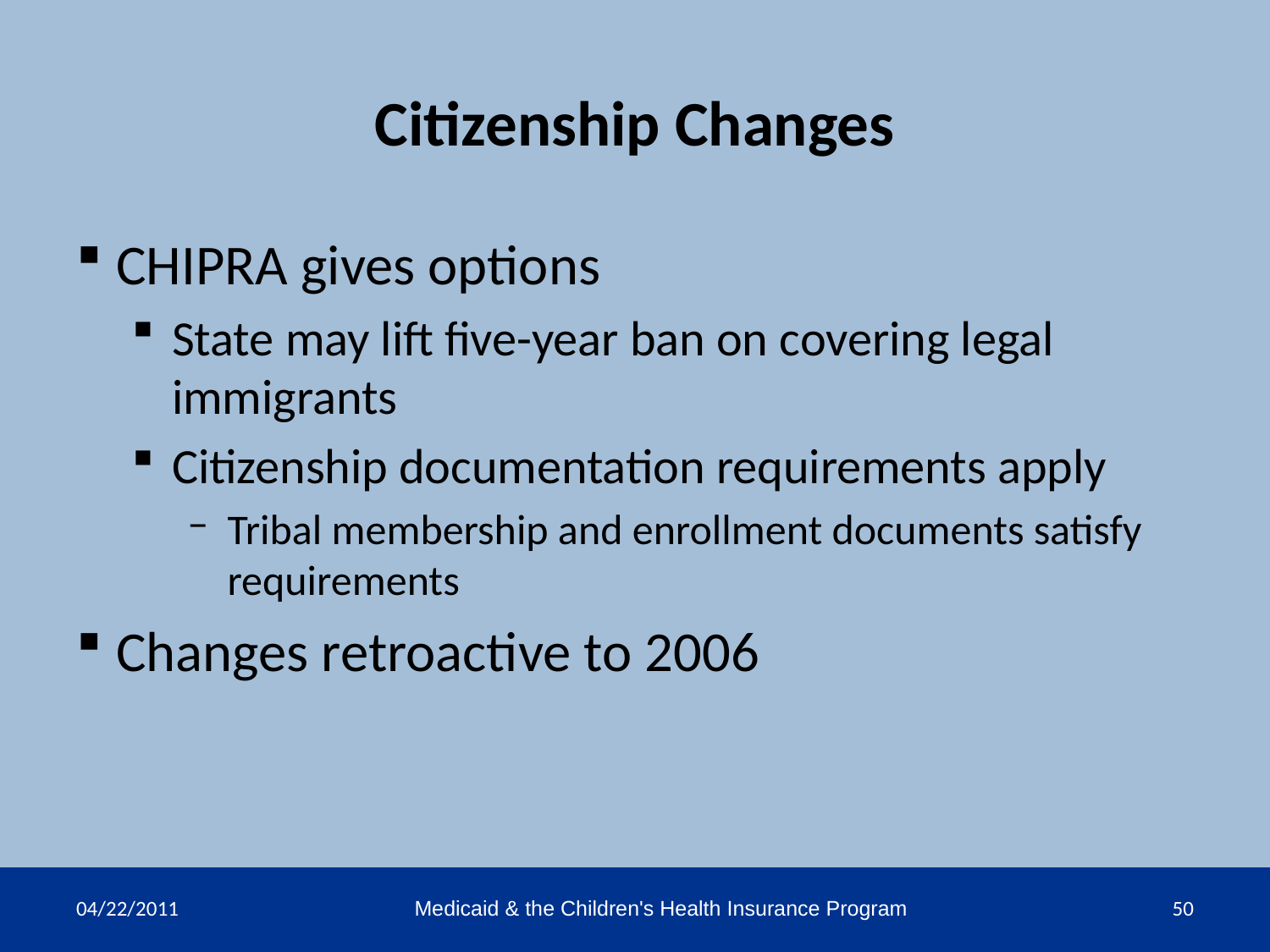

# Citizenship Changes
CHIPRA gives options
State may lift five-year ban on covering legal immigrants
Citizenship documentation requirements apply
Tribal membership and enrollment documents satisfy requirements
Changes retroactive to 2006
04/22/2011
Medicaid & the Children's Health Insurance Program
50